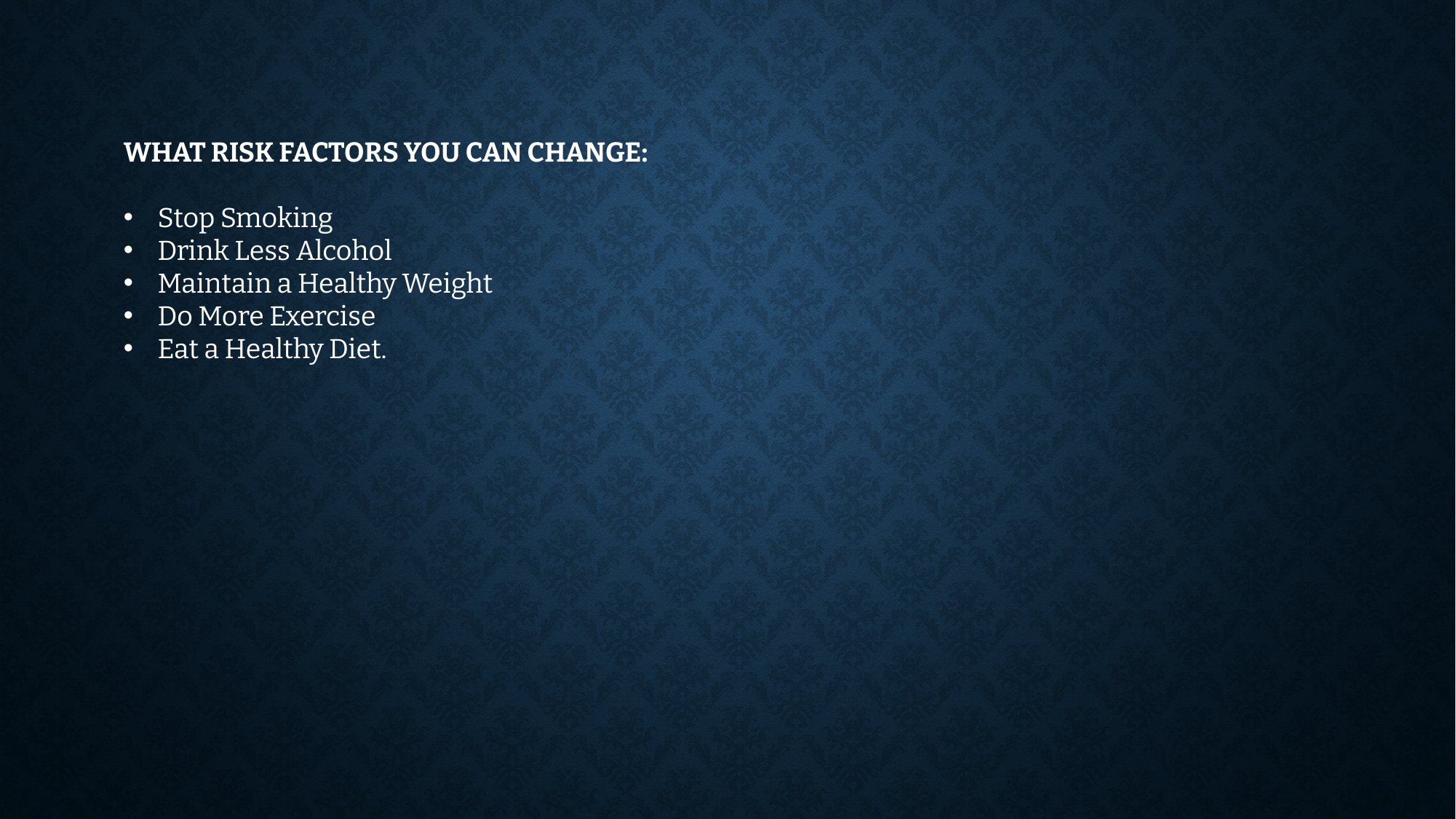

WHAT RISK FACTORS YOU CAN CHANGE:

Stop Smoking
Drink Less Alcohol
Maintain a Healthy Weight
Do More Exercise
Eat a Healthy Diet.